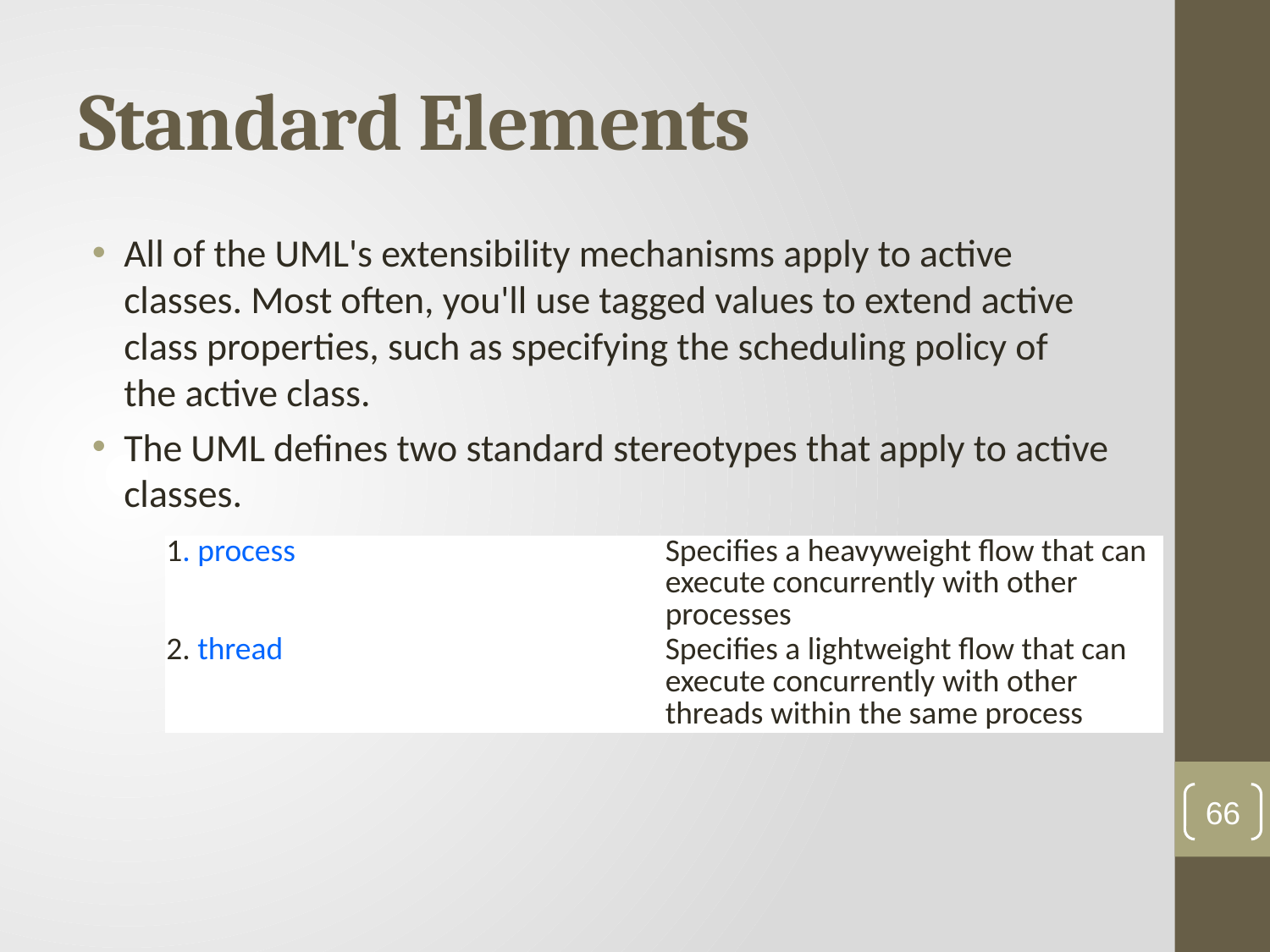

# Standard Elements
All of the UML's extensibility mechanisms apply to active classes. Most often, you'll use tagged values to extend active class properties, such as specifying the scheduling policy of the active class.
The UML defines two standard stereotypes that apply to active classes.

| 1. process | Specifies a heavyweight flow that can execute concurrently with other processes |
| --- | --- |
| 2. thread | Specifies a lightweight flow that can execute concurrently with other threads within the same process |
66